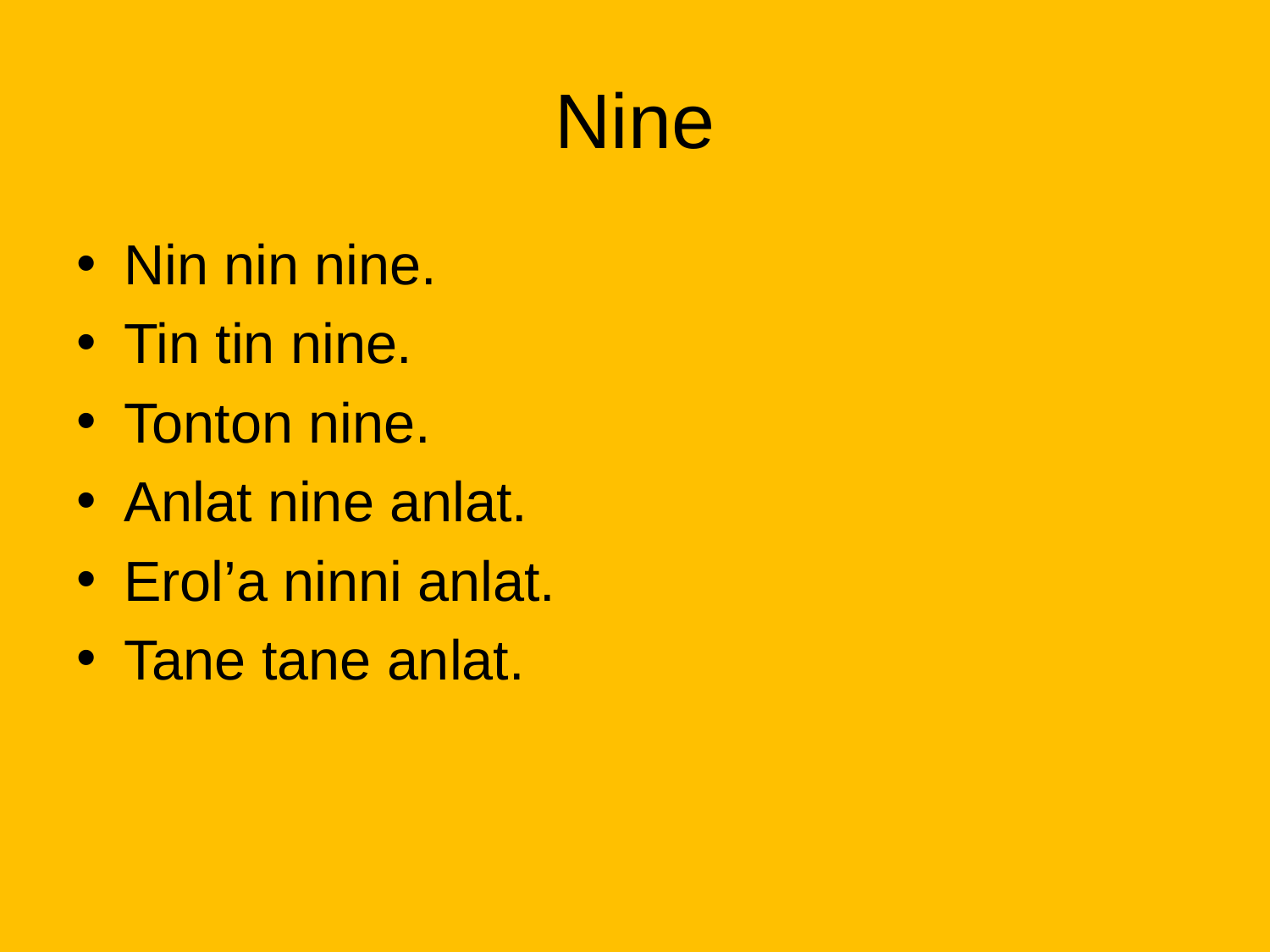

# Nine
Nin nin nine.
Tin tin nine.
Tonton nine.
Anlat nine anlat.
Erol’a ninni anlat.
Tane tane anlat.